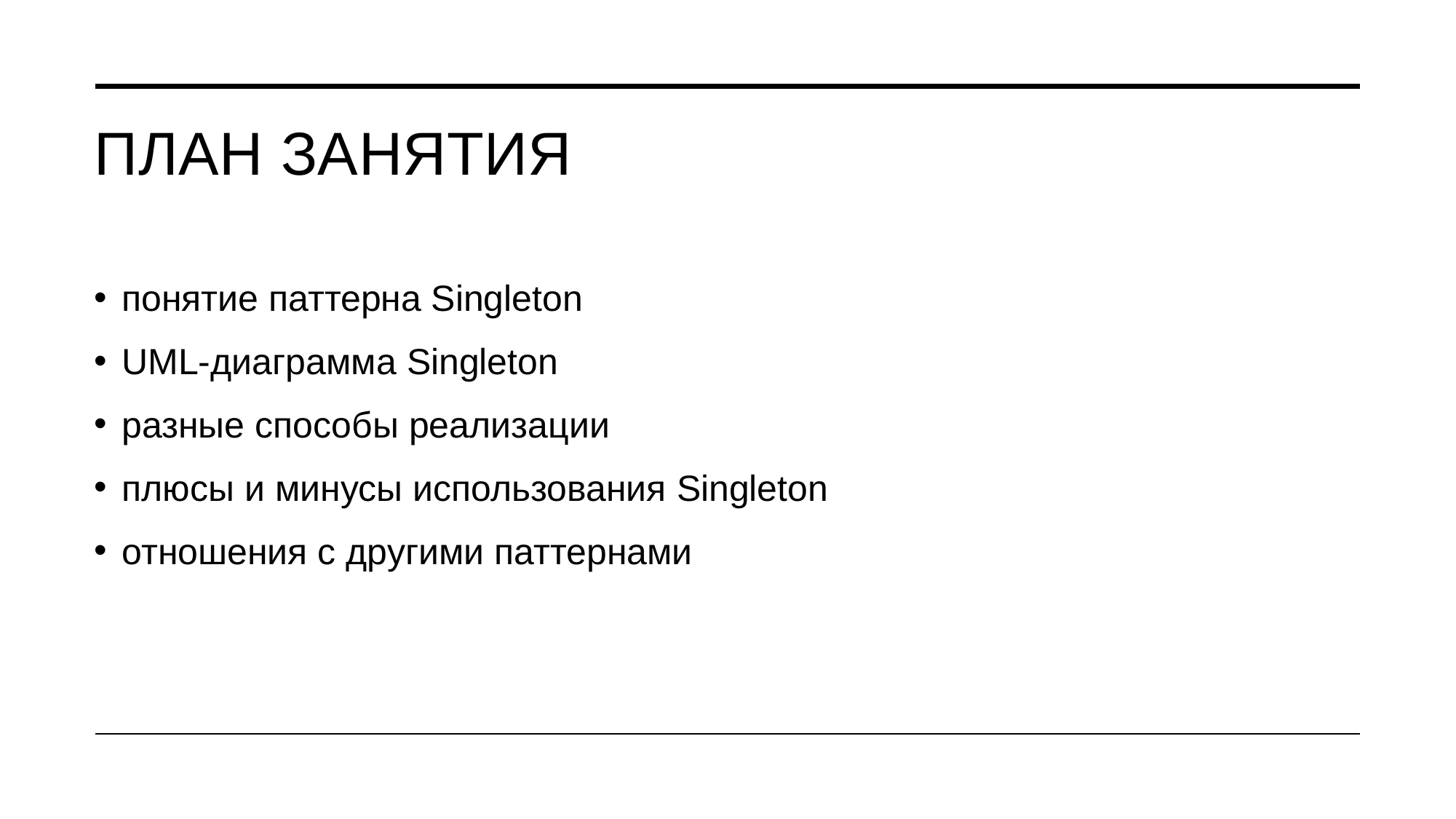

# План занятия
понятие паттерна Singleton
UML-диаграмма Singleton
разные способы реализации
плюсы и минусы использования Singleton
отношения с другими паттернами